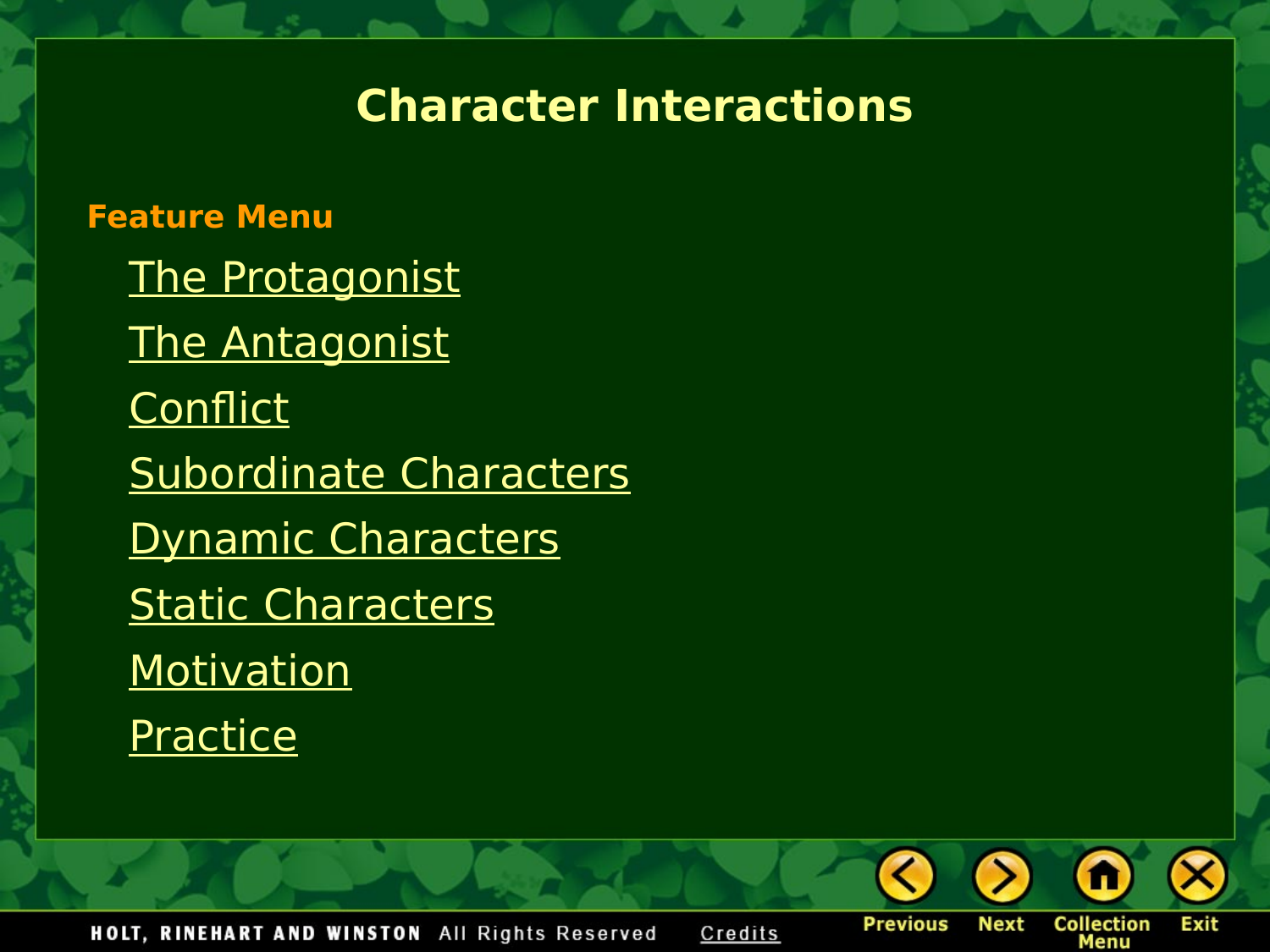

# Character Interactions
Feature Menu
The Protagonist
The Antagonist
Conflict
Subordinate Characters
Dynamic Characters
Static Characters
Motivation
Practice